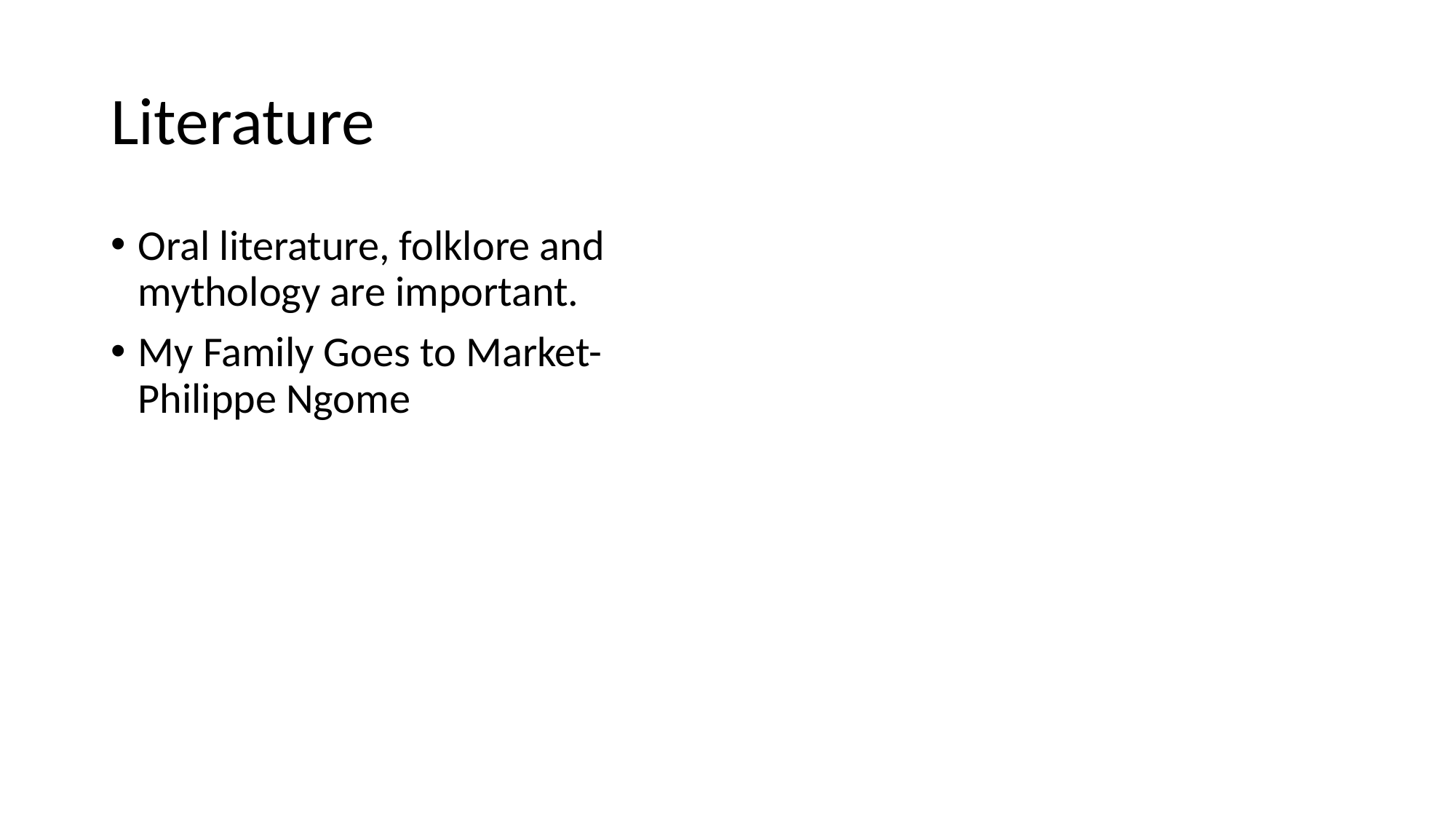

# Literature
Oral literature, folklore and mythology are important.
My Family Goes to Market- Philippe Ngome